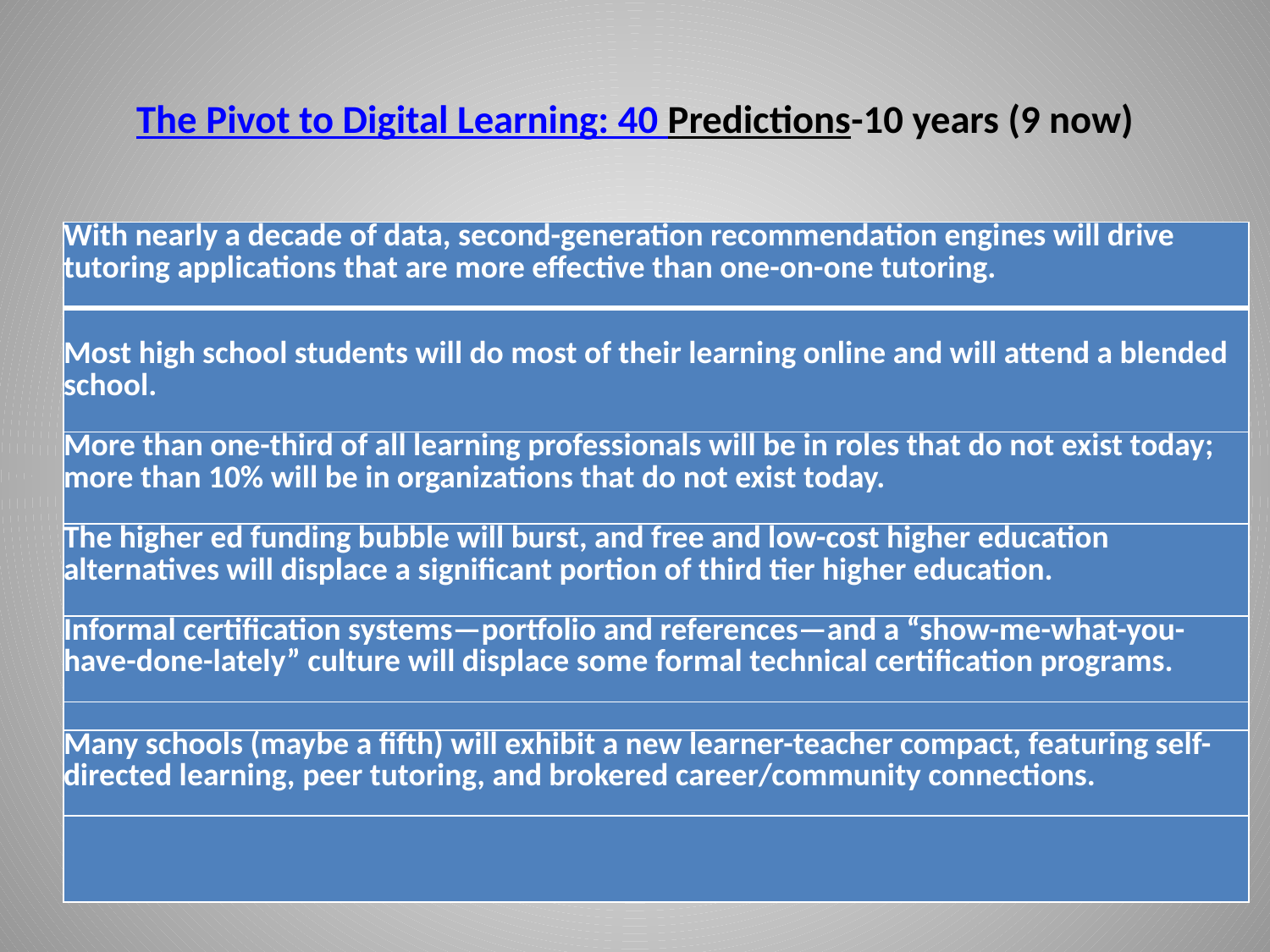

# The Pivot to Digital Learning: 40 Predictions-10 years (9 now)

| With nearly a decade of data, second-generation recommendation engines will drive tutoring applications that are more effective than one-on-one tutoring. |
| --- |
| Most high school students will do most of their learning online and will attend a blended school. |
| More than one-third of all learning professionals will be in roles that do not exist today; more than 10% will be in organizations that do not exist today. |
| The higher ed funding bubble will burst, and free and low-cost higher education alternatives will displace a significant portion of third tier higher education. |
| Informal certification systems—portfolio and references—and a “show-me-what-you-have-done-lately” culture will displace some formal technical certification programs. |
|  |
| Many schools (maybe a fifth) will exhibit a new learner-teacher compact, featuring self-directed learning, peer tutoring, and brokered career/community connections. |
|  |